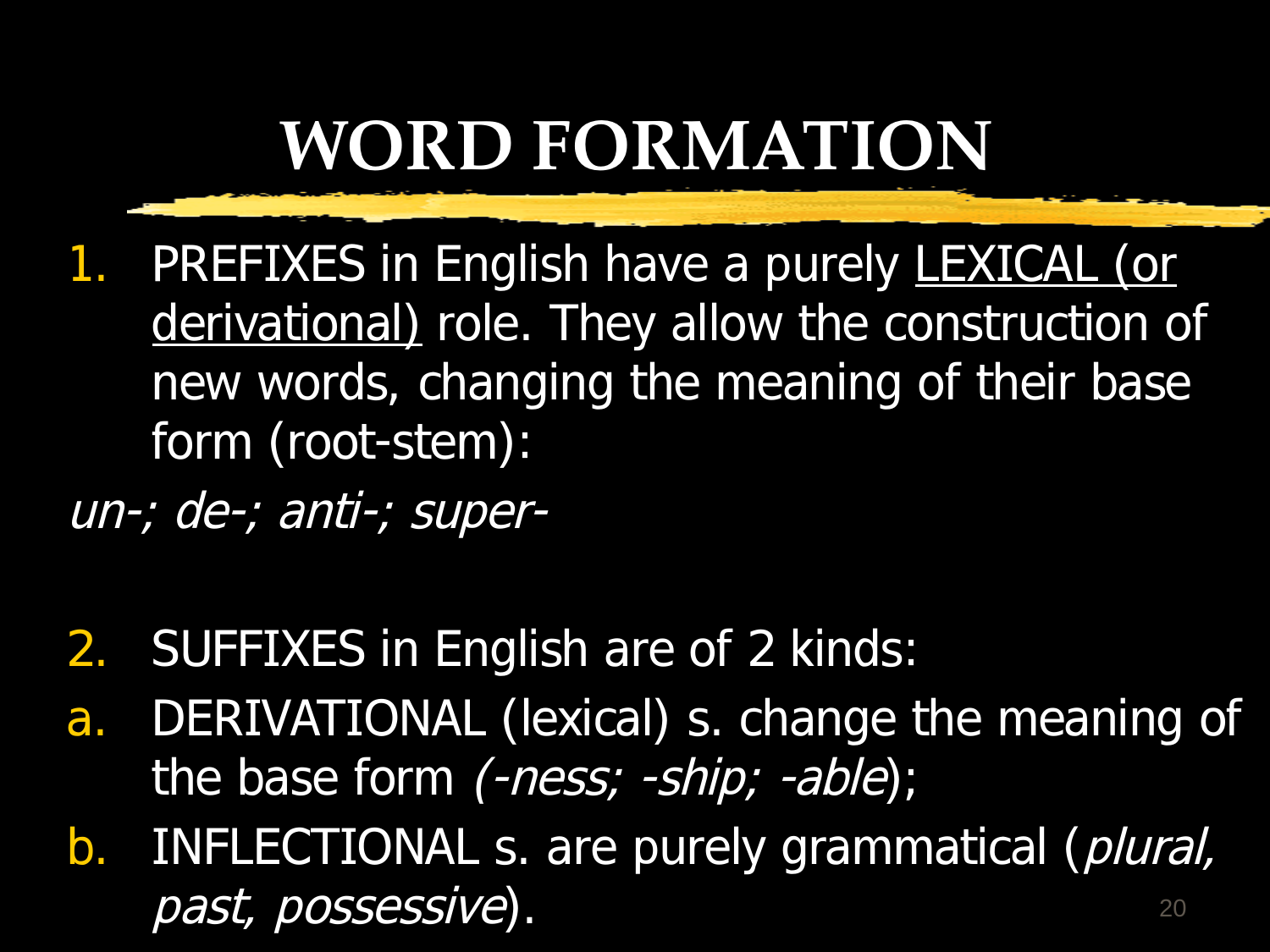

# WORD FORMATION
PREFIXES in English have a purely LEXICAL (or derivational) role. They allow the construction of new words, changing the meaning of their base form (root-stem):
un-; de-; anti-; super-

SUFFIXES in English are of 2 kinds:
DERIVATIONAL (lexical) s. change the meaning of the base form (-ness; -ship; -able);
INFLECTIONAL s. are purely grammatical (plural, past, possessive).

20